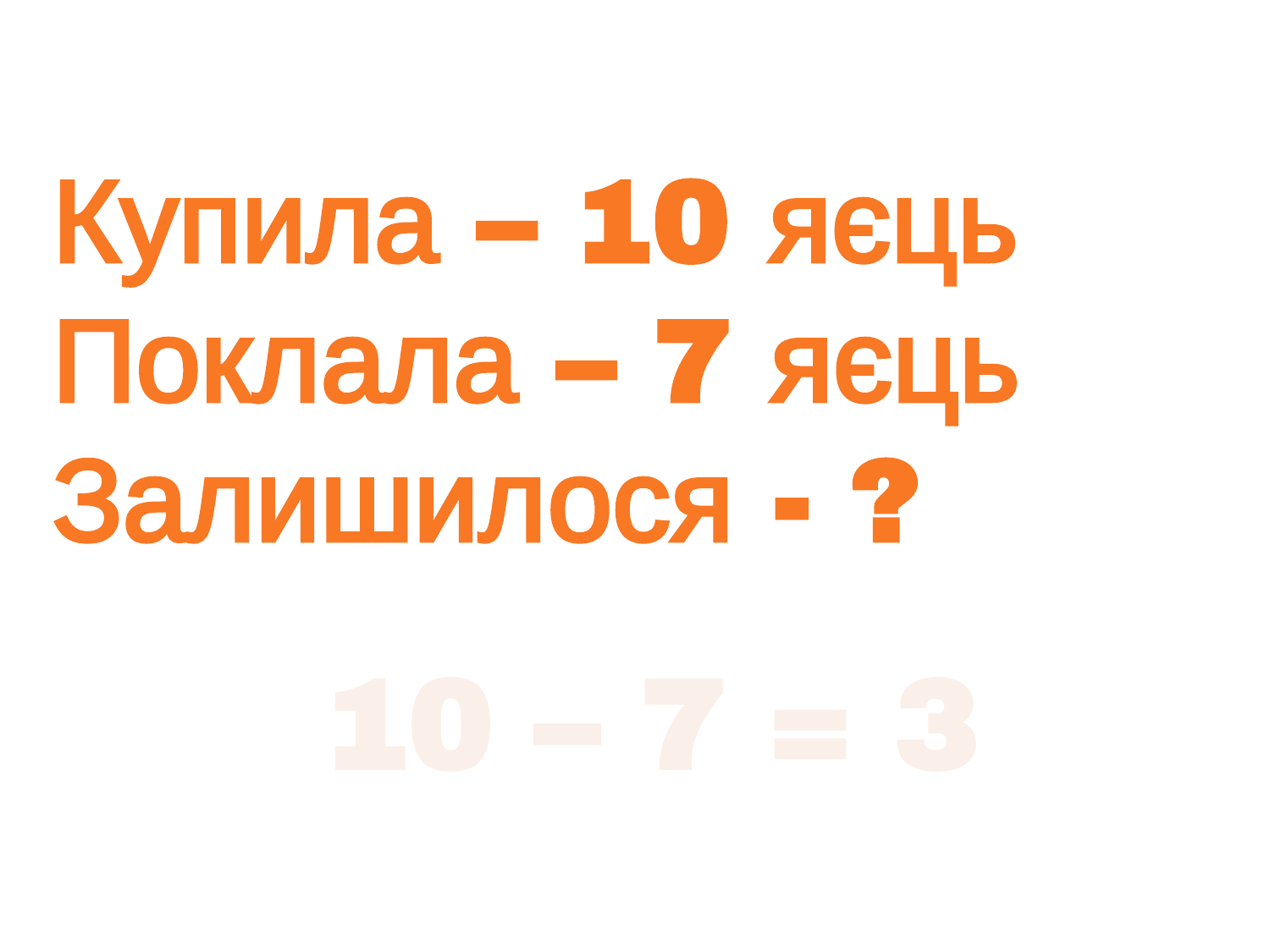

Купила – 10 яєць
Поклала – 7 яєць
Залишилося - ?
10 – 7 = 3